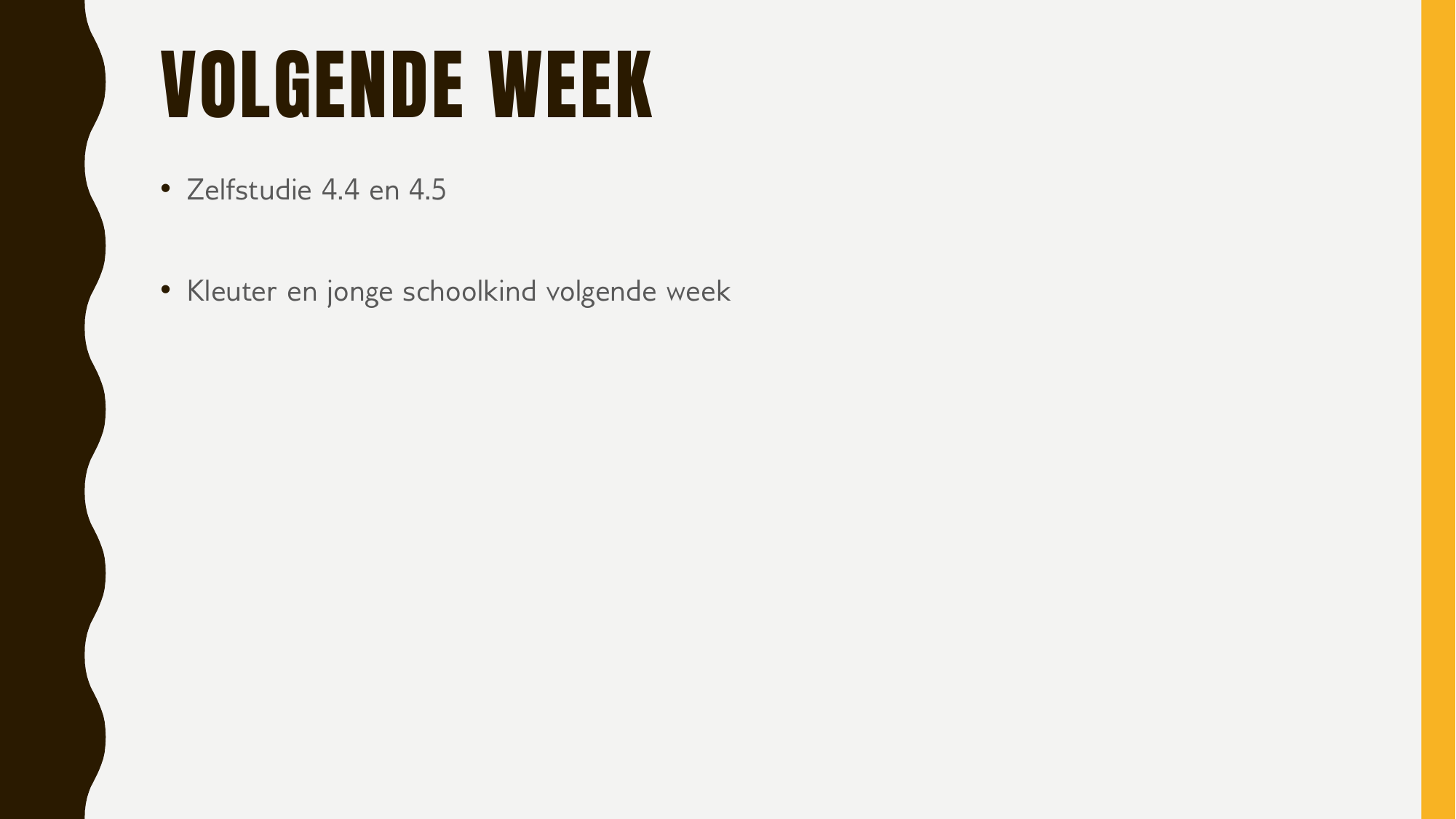

# Volgende week
Zelfstudie 4.4 en 4.5

Kleuter en jonge schoolkind volgende week